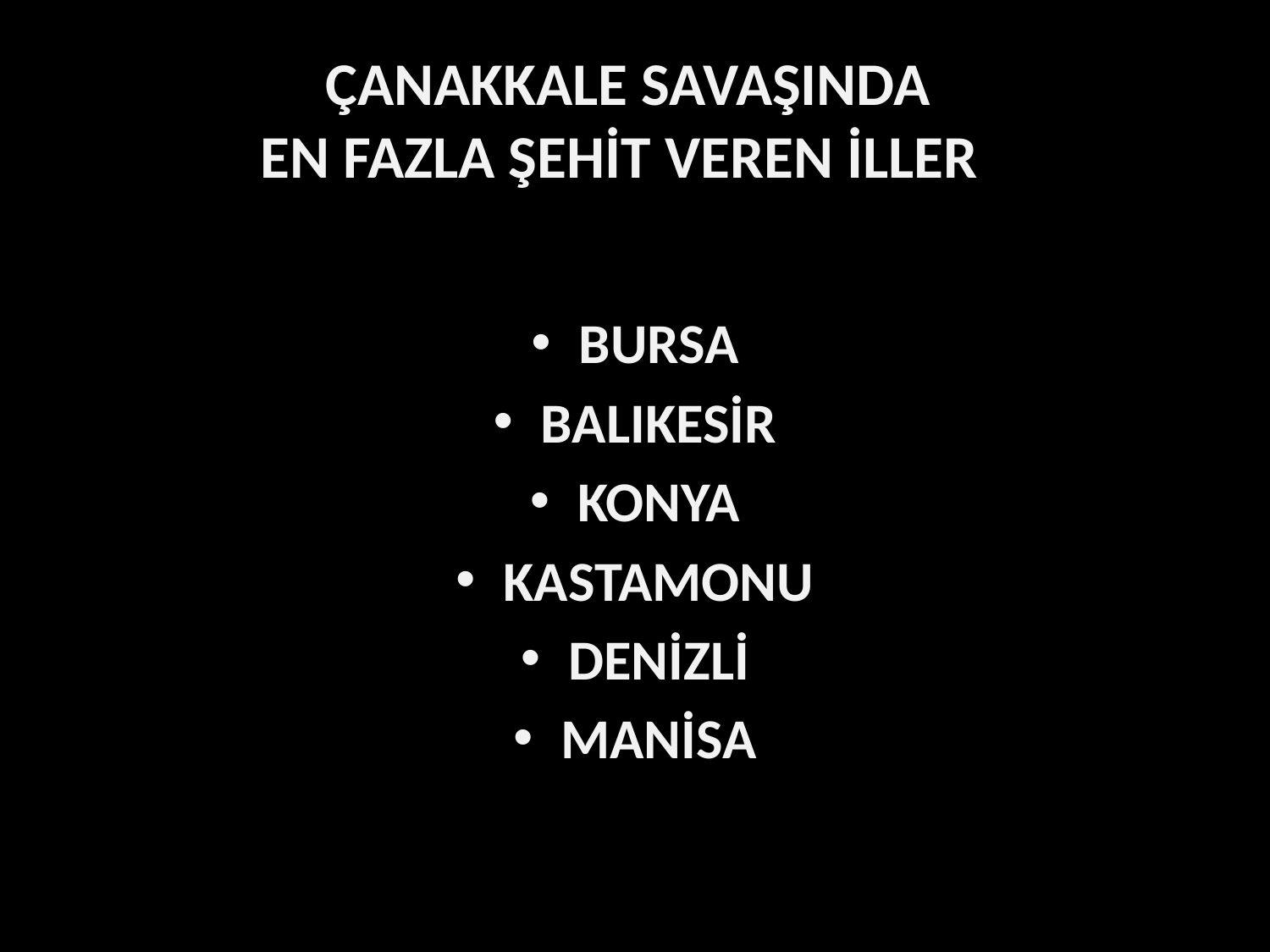

# ÇANAKKALE SAVAŞINDA EN FAZLA ŞEHİT VEREN İLLER:

BURSA
BALIKESİR
KONYA
KASTAMONU
DENİZLİ
MANİSA